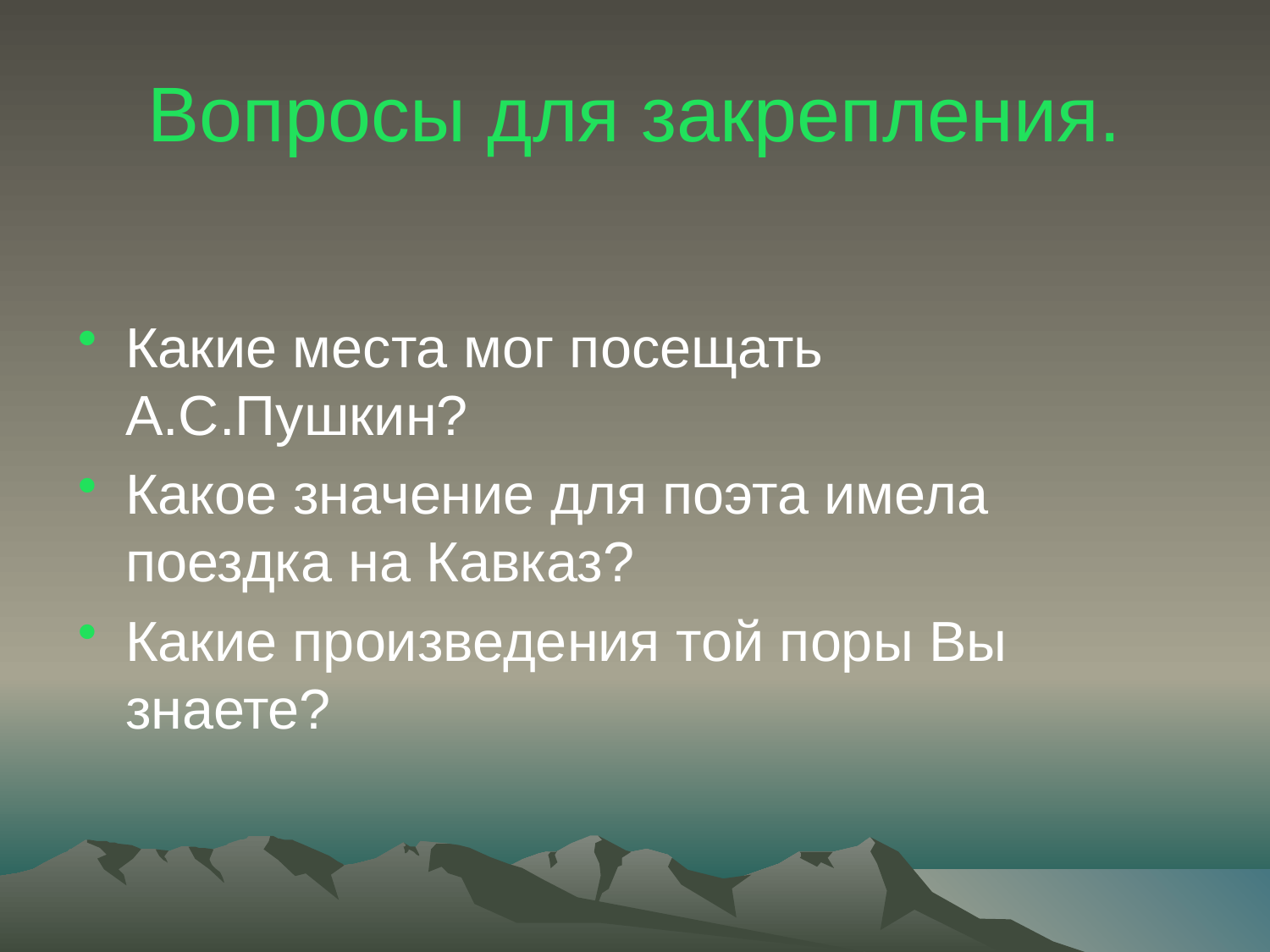

# Вопросы для закрепления.

Какие места мог посещать  А.С.Пушкин?
Какое значение для поэта имела поездка на Кавказ?
Какие произведения той поры Вы знаете?